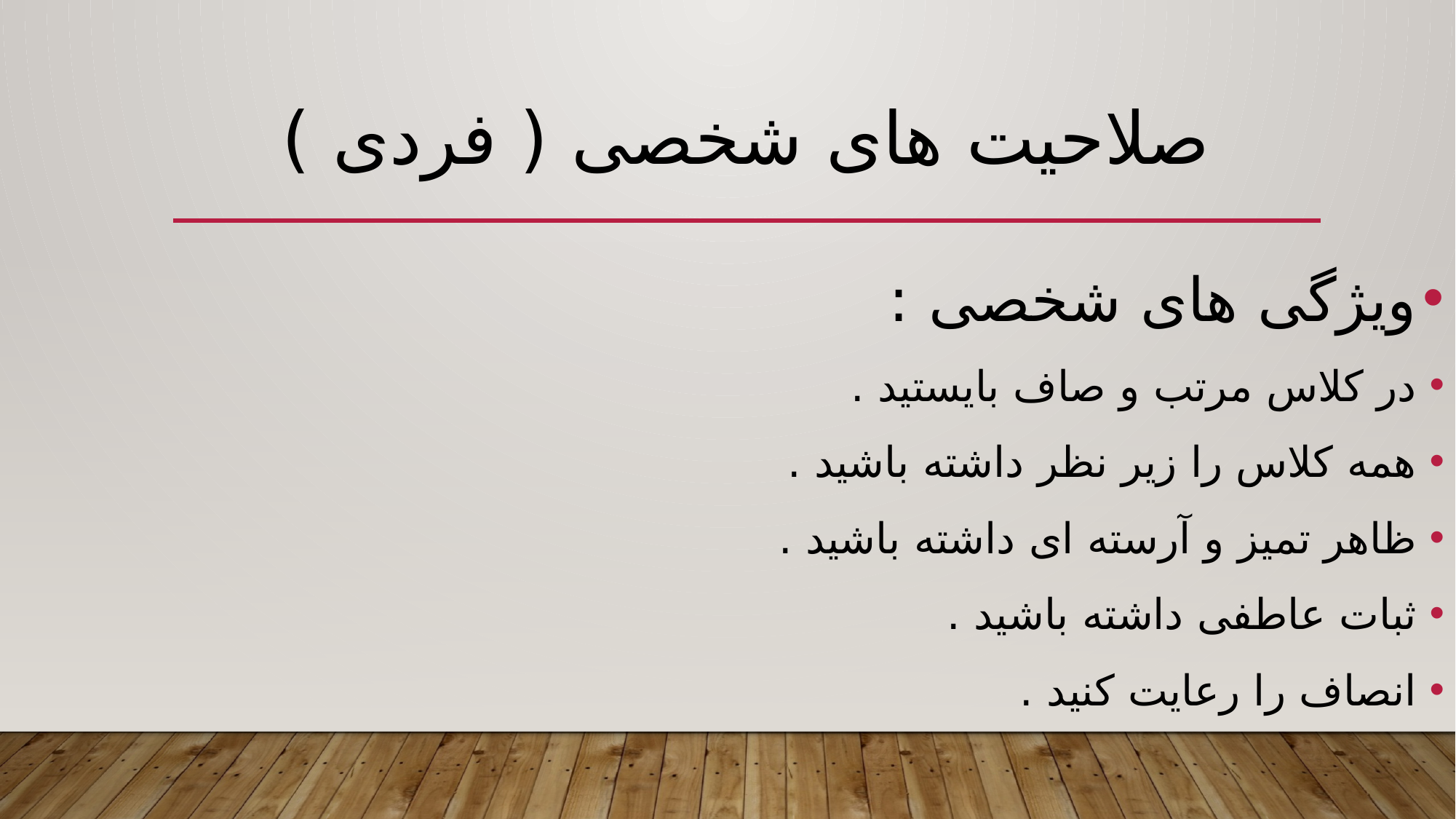

# صلاحیت های شخصی ( فردی )
ویژگی های شخصی :
در کلاس مرتب و صاف بایستید .
همه کلاس را زیر نظر داشته باشید .
ظاهر تمیز و آرسته ای داشته باشید .
ثبات عاطفی داشته باشید .
انصاف را رعایت کنید .